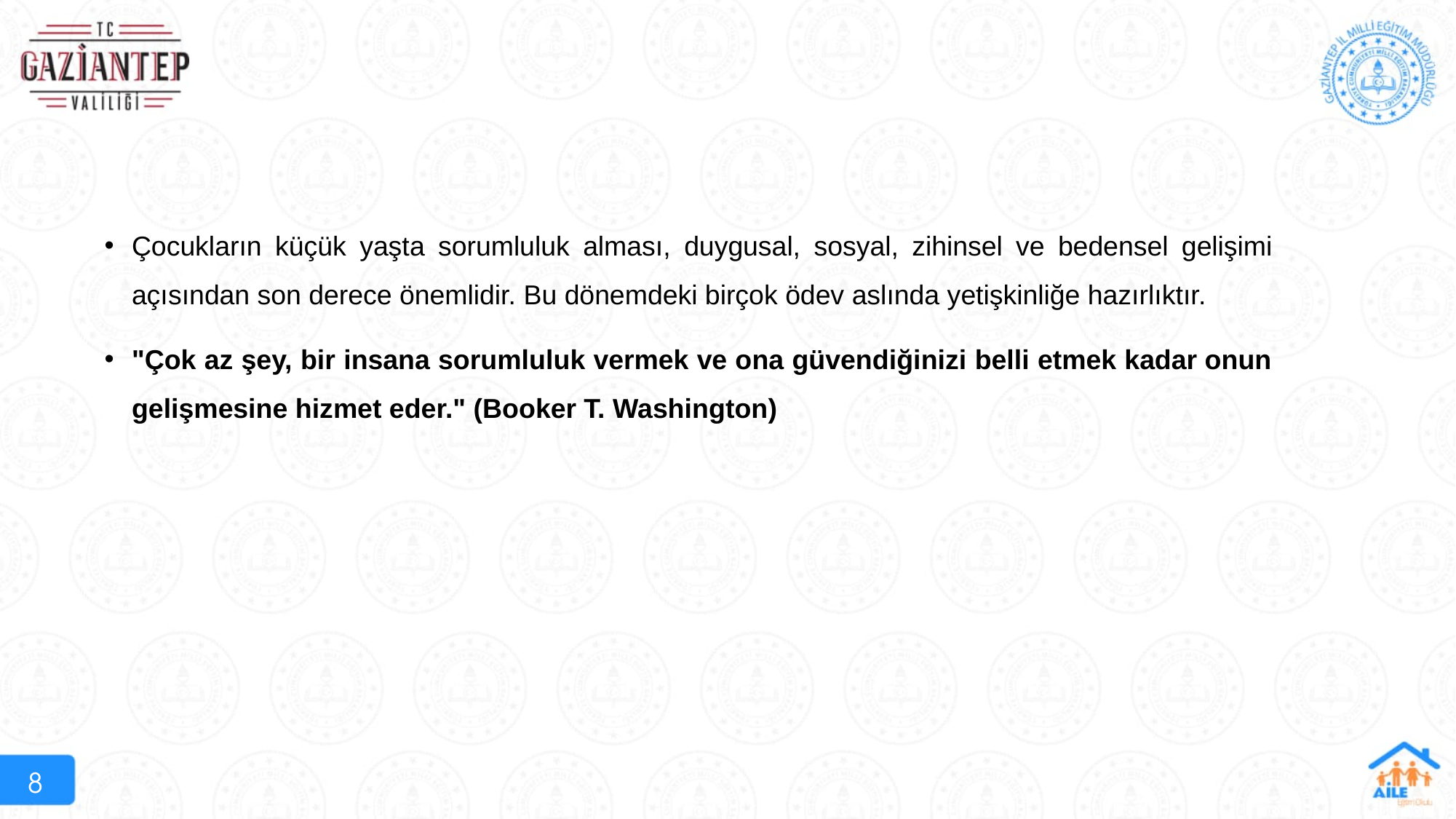

Çocukların küçük yaşta sorumluluk alması, duygusal, sosyal, zihinsel ve bedensel gelişimi açısından son derece önemlidir. Bu dönemdeki birçok ödev aslında yetişkinliğe hazırlıktır.
"Çok az şey, bir insana sorumluluk vermek ve ona güvendiğinizi belli etmek kadar onun gelişmesine hizmet eder." (Booker T. Washington)
8